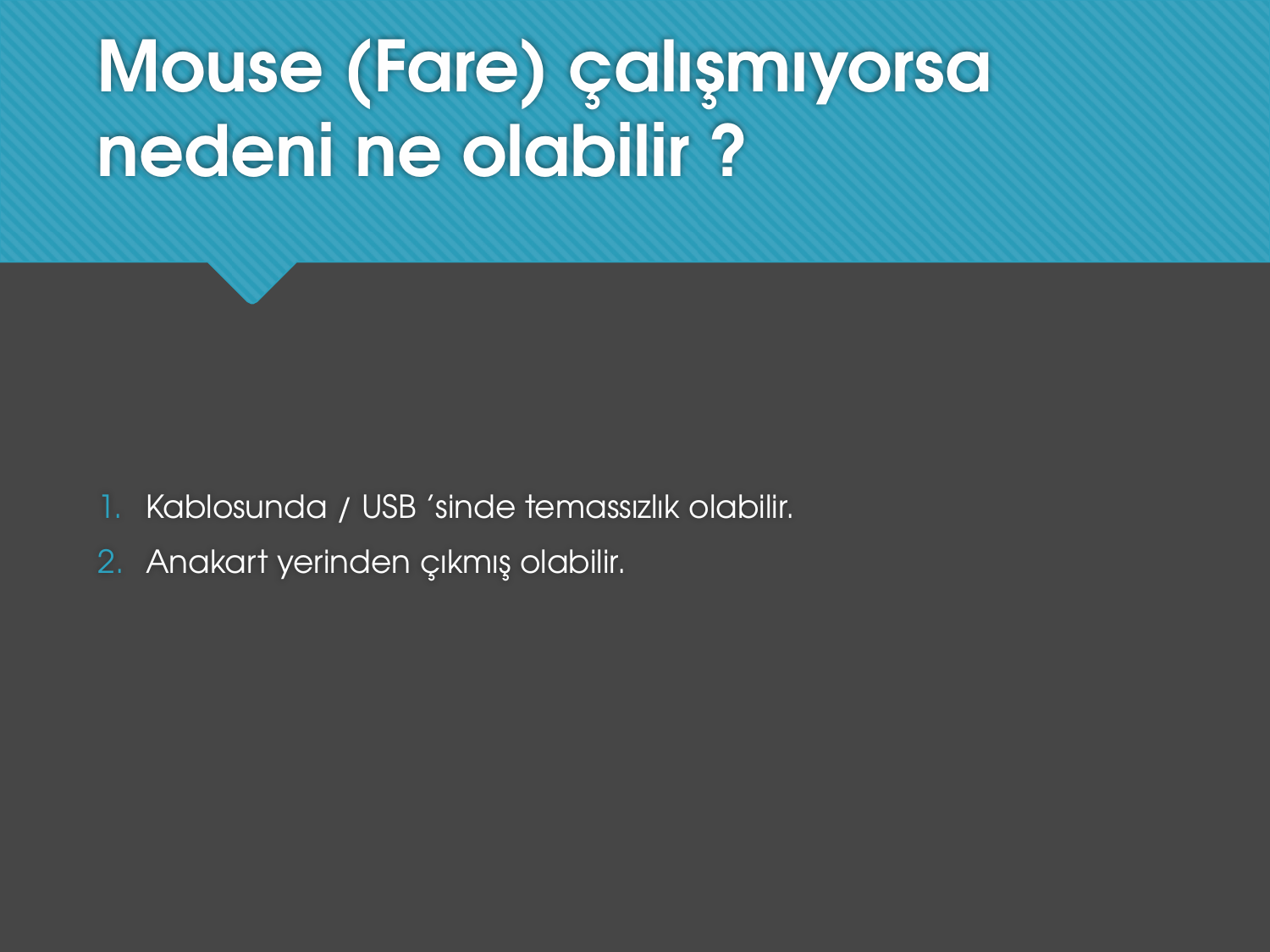

# Mouse (Fare) çalışmıyorsa nedeni ne olabilir ?
Kablosunda / USB ’sinde temassızlık olabilir.
Anakart yerinden çıkmış olabilir.